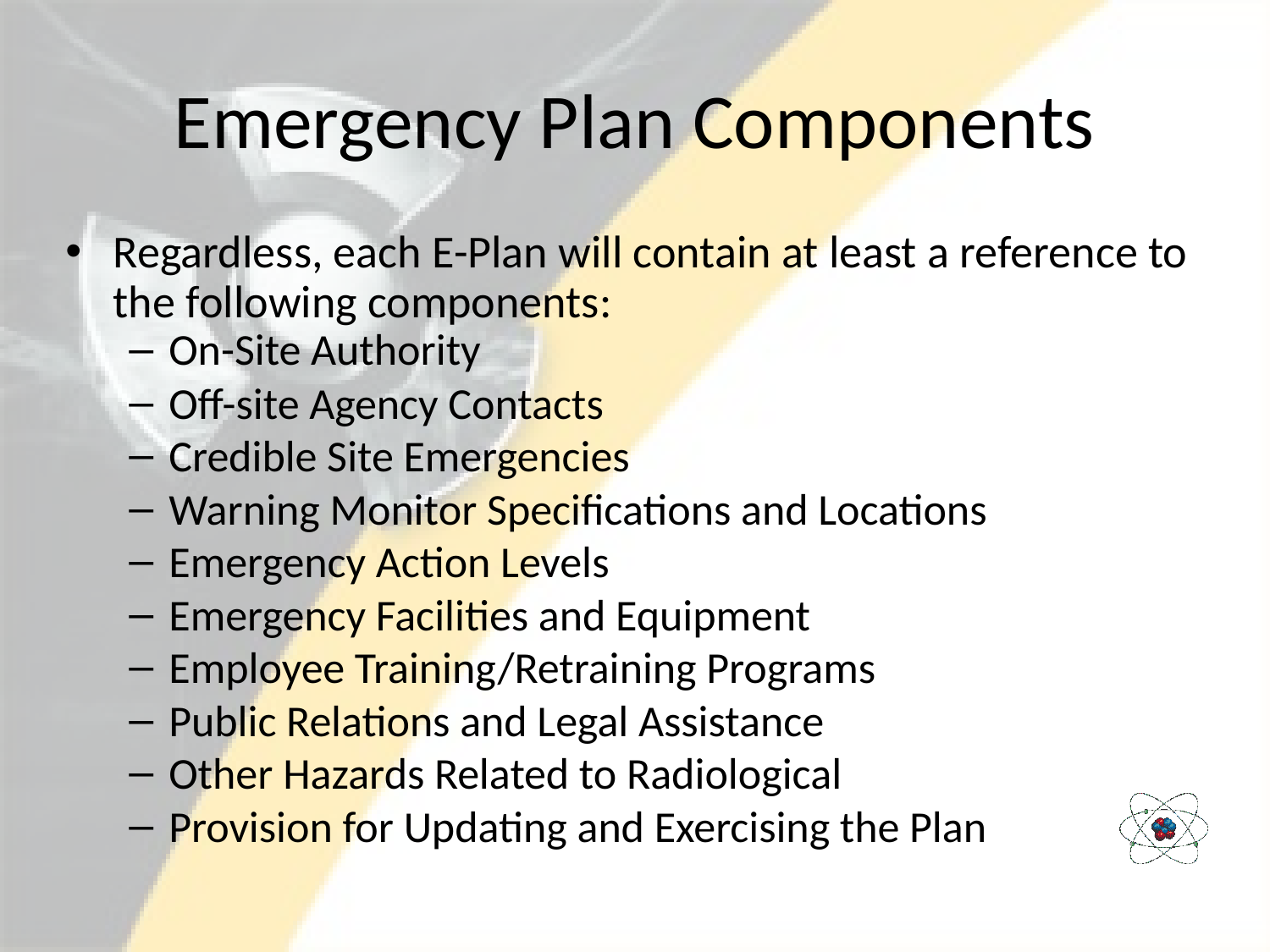

# Emergency Plan Components
Regardless, each E-Plan will contain at least a reference to the following components:
On-Site Authority
Off-site Agency Contacts
Credible Site Emergencies
Warning Monitor Specifications and Locations
Emergency Action Levels
Emergency Facilities and Equipment
Employee Training/Retraining Programs
Public Relations and Legal Assistance
Other Hazards Related to Radiological
Provision for Updating and Exercising the Plan